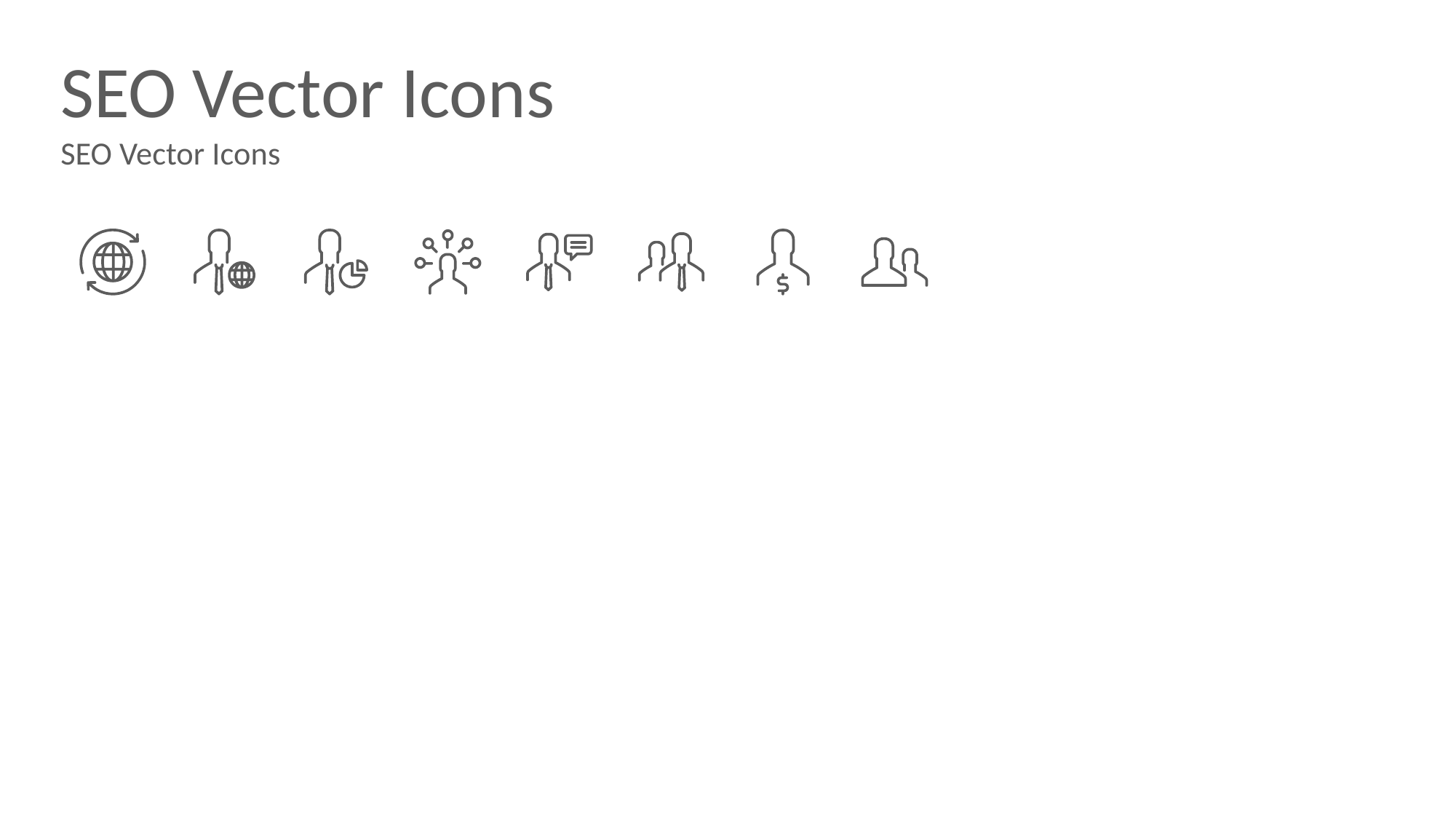

# SEO Vector Icons
SEO Vector Icons